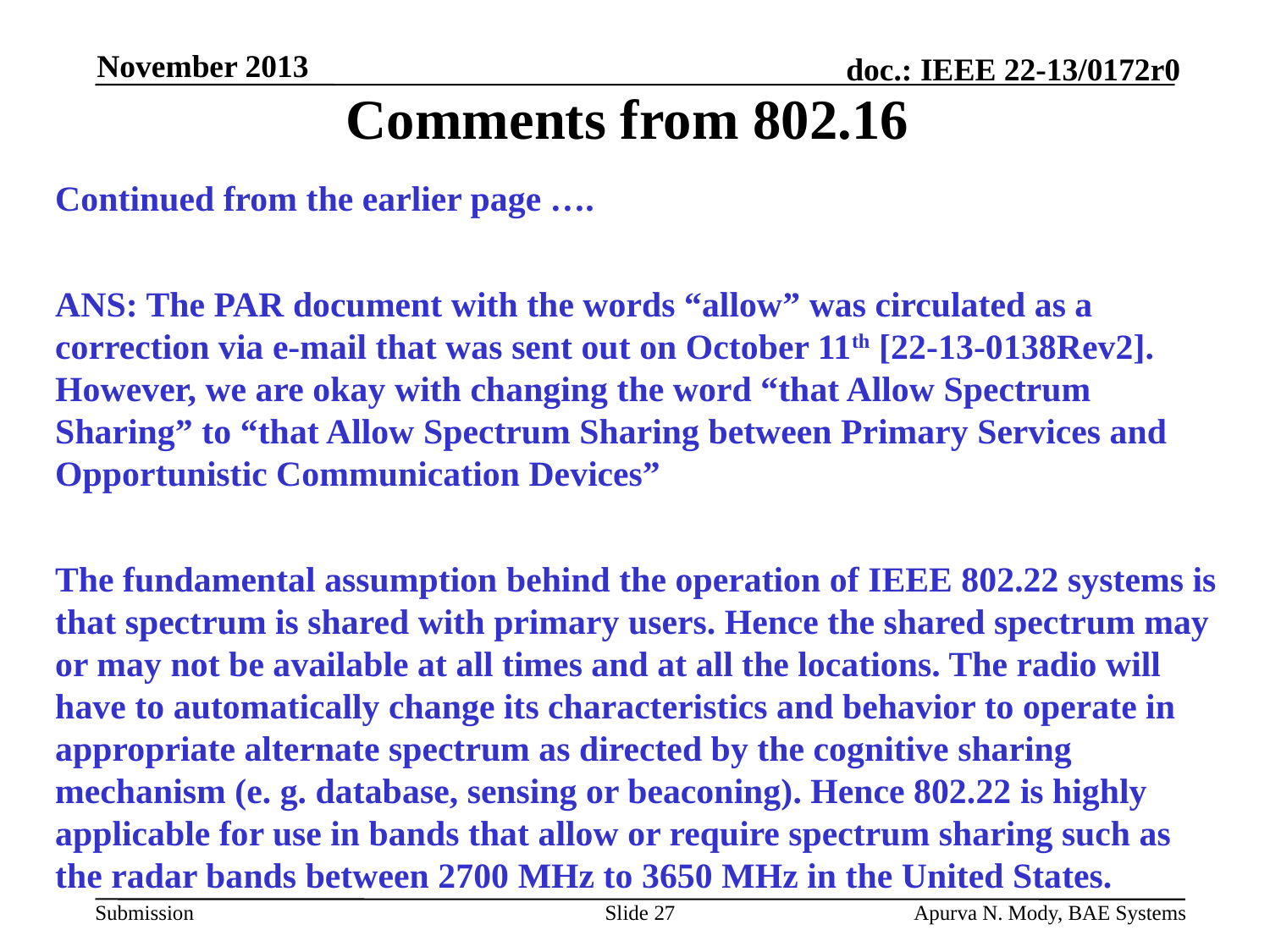

November 2013
# Comments from 802.16
Continued from the earlier page ….

ANS: The PAR document with the words “allow” was circulated as a correction via e-mail that was sent out on October 11th [22-13-0138Rev2].  However, we are okay with changing the word “that Allow Spectrum Sharing” to “that Allow Spectrum Sharing between Primary Services and Opportunistic Communication Devices”

The fundamental assumption behind the operation of IEEE 802.22 systems is that spectrum is shared with primary users. Hence the shared spectrum may or may not be available at all times and at all the locations. The radio will have to automatically change its characteristics and behavior to operate in appropriate alternate spectrum as directed by the cognitive sharing mechanism (e. g. database, sensing or beaconing). Hence 802.22 is highly applicable for use in bands that allow or require spectrum sharing such as the radar bands between 2700 MHz to 3650 MHz in the United States.

Slide 27
Apurva N. Mody, BAE Systems